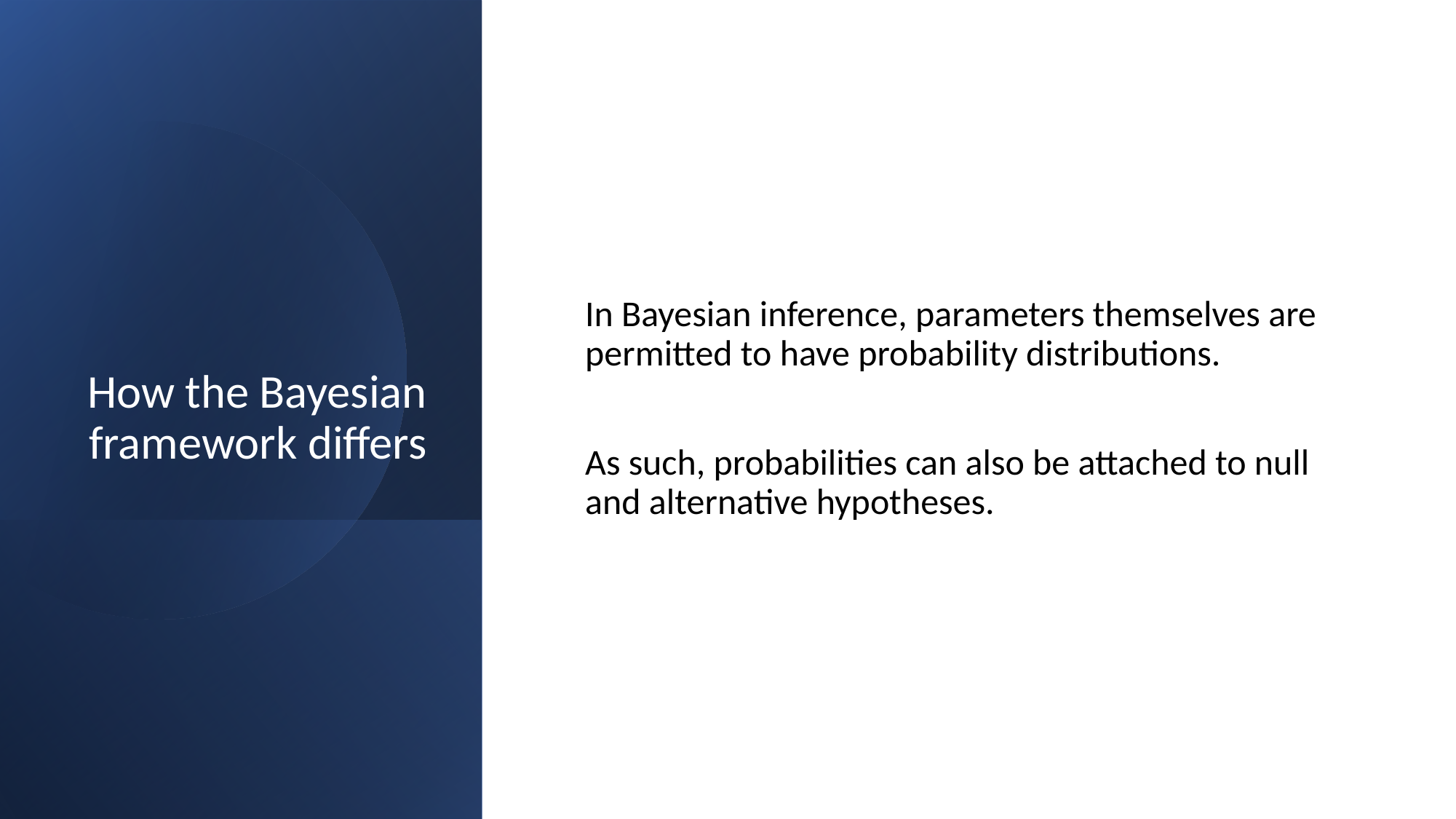

# How the Bayesian framework differs
In Bayesian inference, parameters themselves are permitted to have probability distributions.

As such, probabilities can also be attached to null and alternative hypotheses.